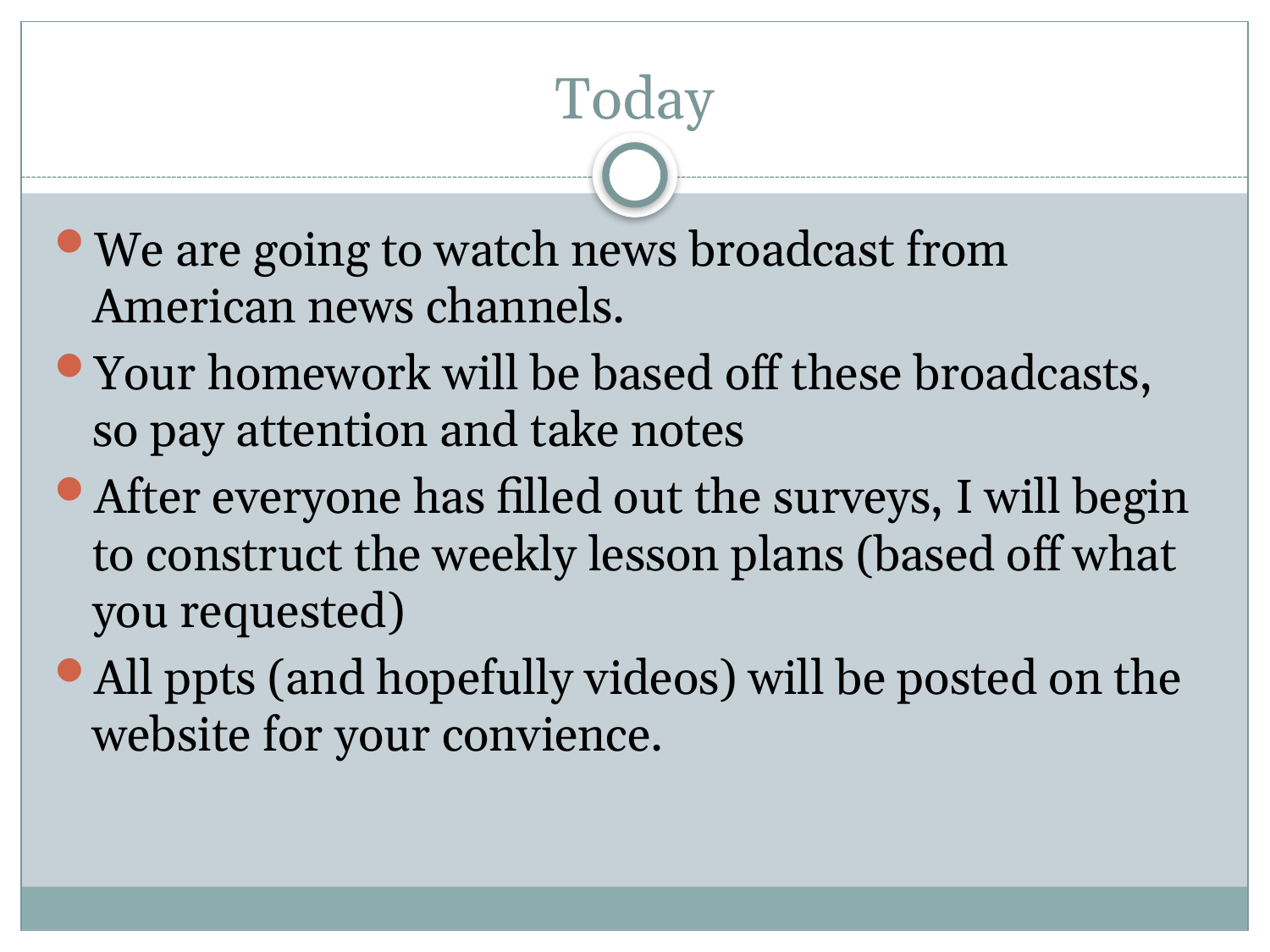

# Today
We are going to watch news broadcast from American news channels.
Your homework will be based off these broadcasts, so pay attention and take notes
After everyone has filled out the surveys, I will begin to construct the weekly lesson plans (based off what you requested)
All ppts (and hopefully videos) will be posted on the website for your convience.